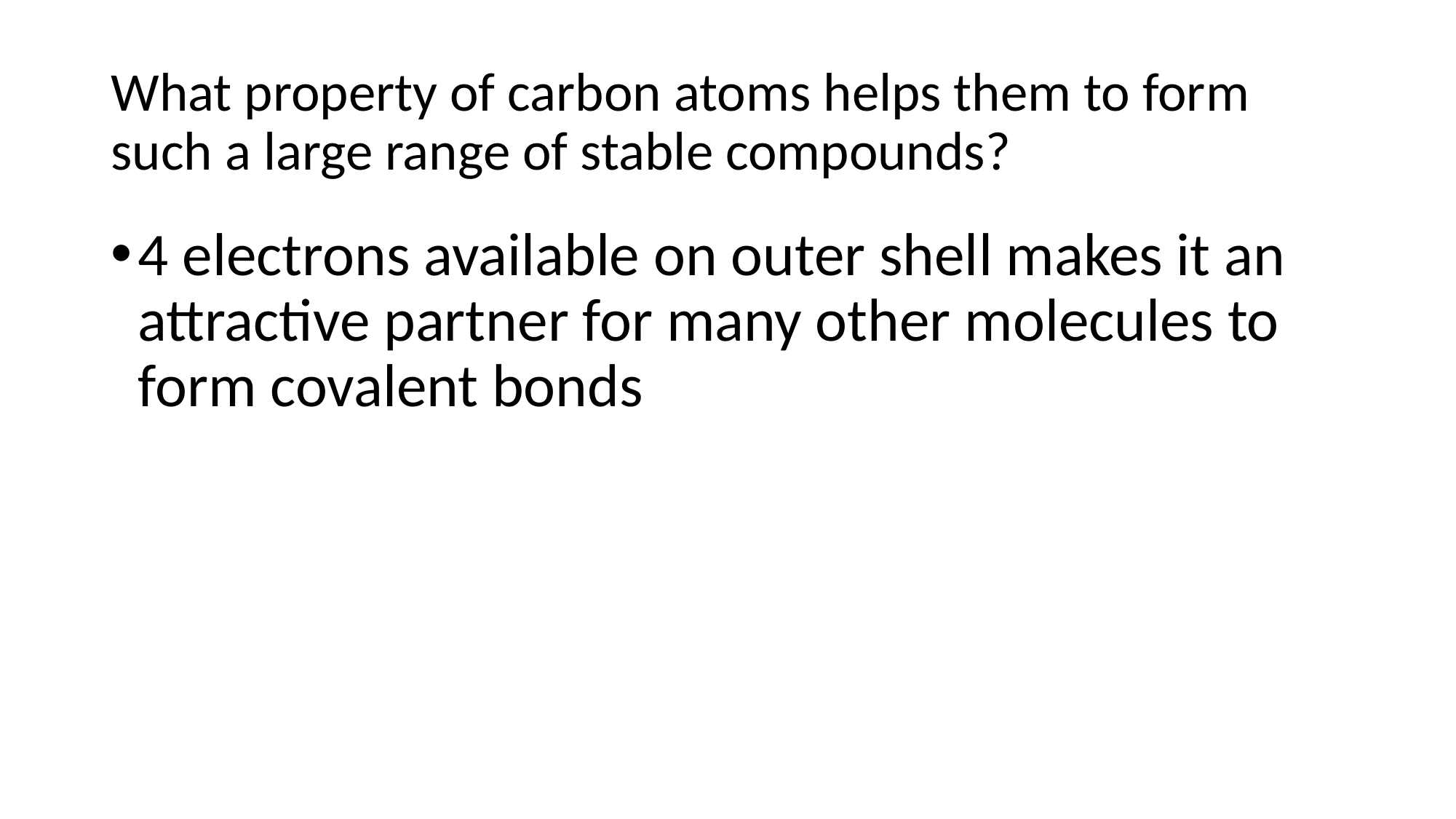

# What property of carbon atoms helps them to form such a large range of stable compounds?
4 electrons available on outer shell makes it an attractive partner for many other molecules to form covalent bonds